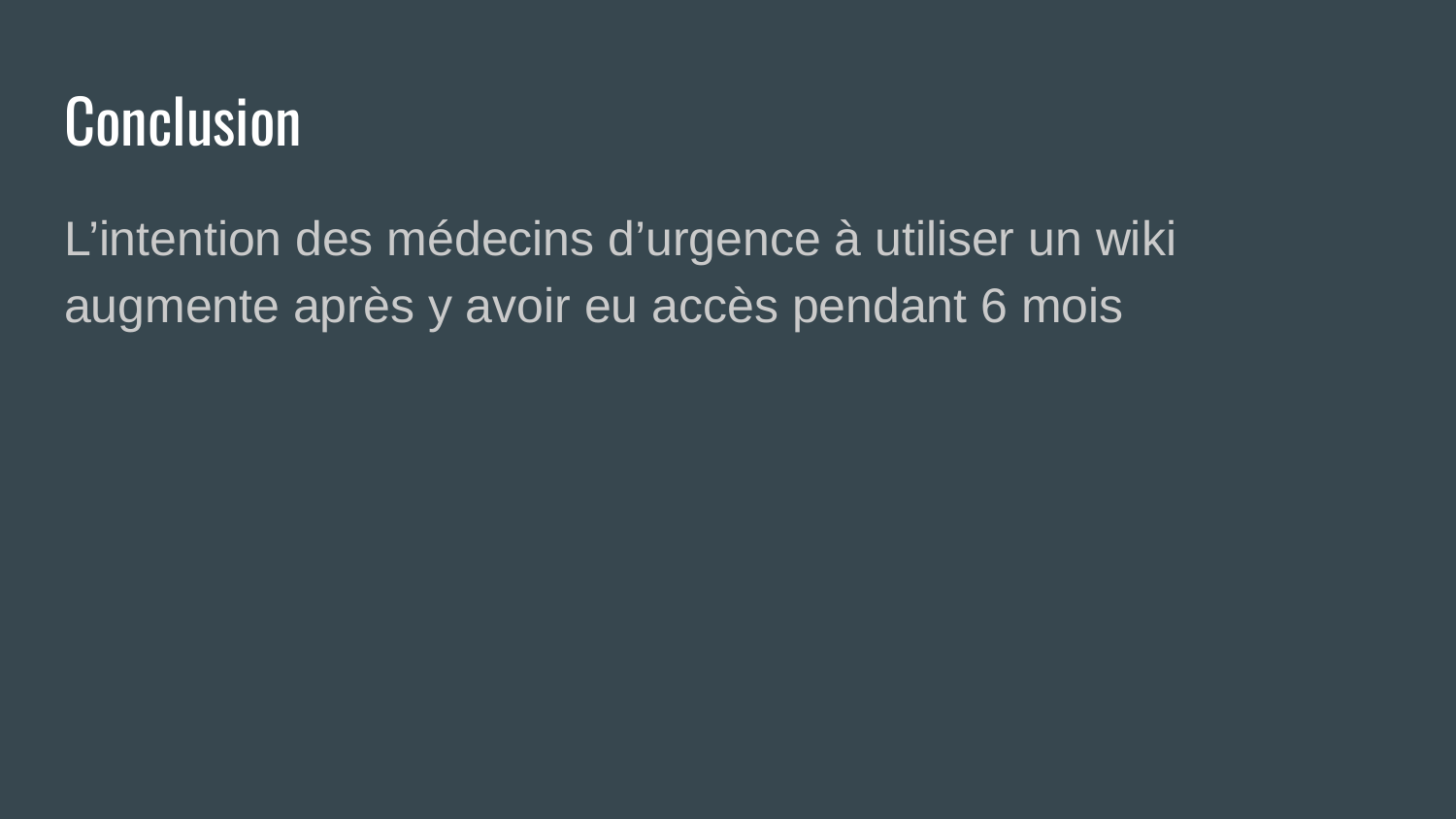

# Conclusion
L’intention des médecins d’urgence à utiliser un wiki augmente après y avoir eu accès pendant 6 mois